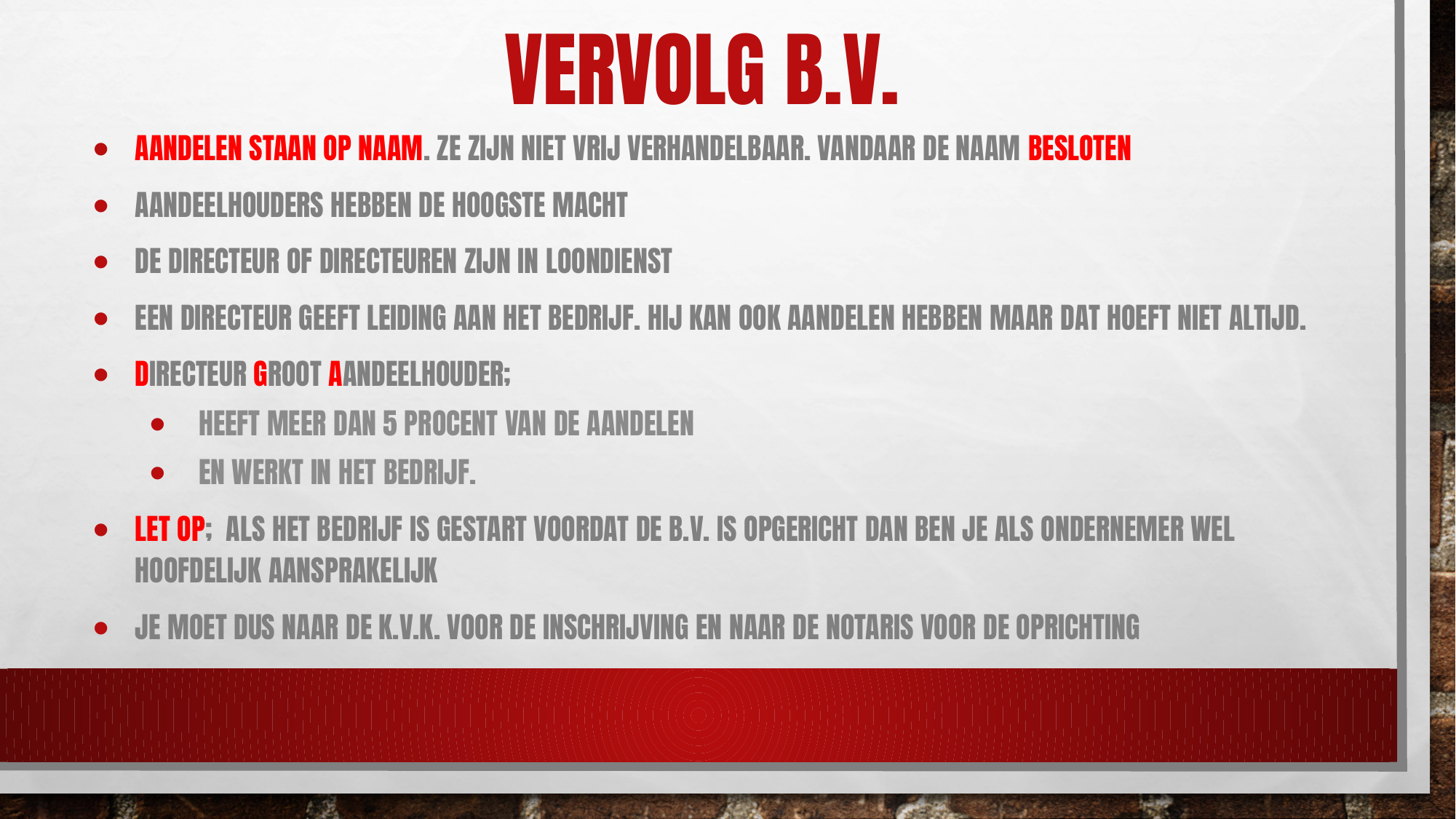

# Vervolg B.V.
Aandelen staan op naam. Ze zijn niet vrij verhandelbaar. Vandaar de naam BESLOTEN
Aandeelhouders hebben de hoogste macht
De directeur of directeuren zijn in loondienst
Een directeur geeft leiding aan het bedrijf. Hij kan ook aandelen hebben maar dat hoeft niet altijd.
Directeur Groot Aandeelhouder;
 Heeft meer dan 5 procent van de aandelen
 en werkt in het bedrijf.
Let op;  Als het bedrijf is gestart voordat de b.V. is opgericht dan ben je als ondernemer wel hoofdelijk aansprakelijk
Je moet dus naar de k.v.k. voor de inschrijving en naar de notaris voor de oprichting